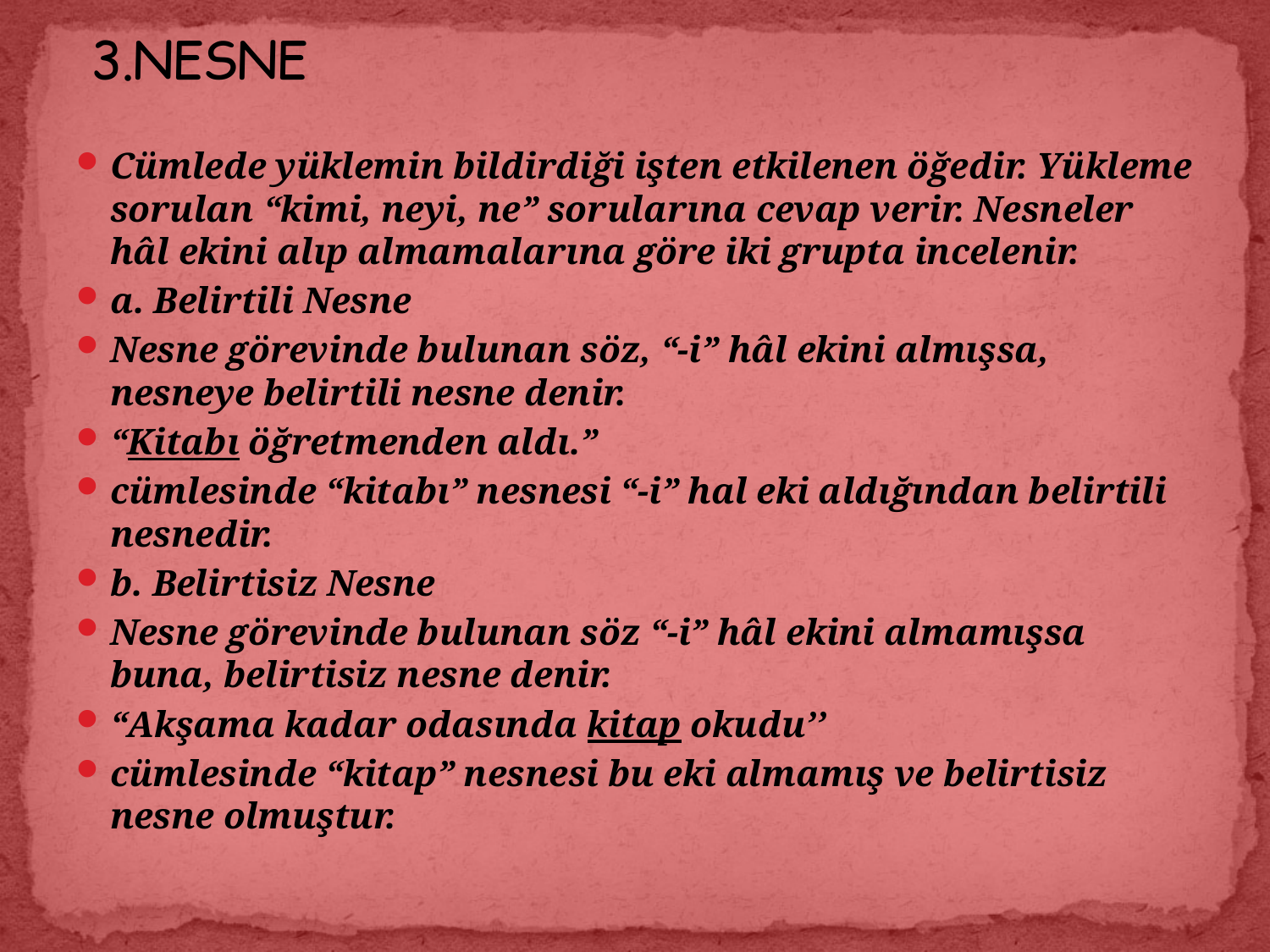

# 3.NESNE

Cümlede yüklemin bildirdiği işten etkilenen öğedir. Yükleme sorulan “kimi, neyi, ne” sorularına cevap verir. Nesneler hâl ekini alıp almamalarına göre iki grupta incelenir.
a. Belirtili Nesne
Nesne görevinde bulunan söz, “-i” hâl ekini almışsa, nesneye belirtili nesne denir.
“Kitabı öğretmenden aldı.”
cümlesinde “kitabı” nesnesi “-i” hal eki aldığından belirtili nesnedir.
b. Belirtisiz Nesne
Nesne görevinde bulunan söz “-i” hâl ekini almamışsa buna, belirtisiz nesne denir.
“Akşama kadar odasında kitap okudu’’
cümlesinde “kitap” nesnesi bu eki almamış ve belirtisiz nesne olmuştur.